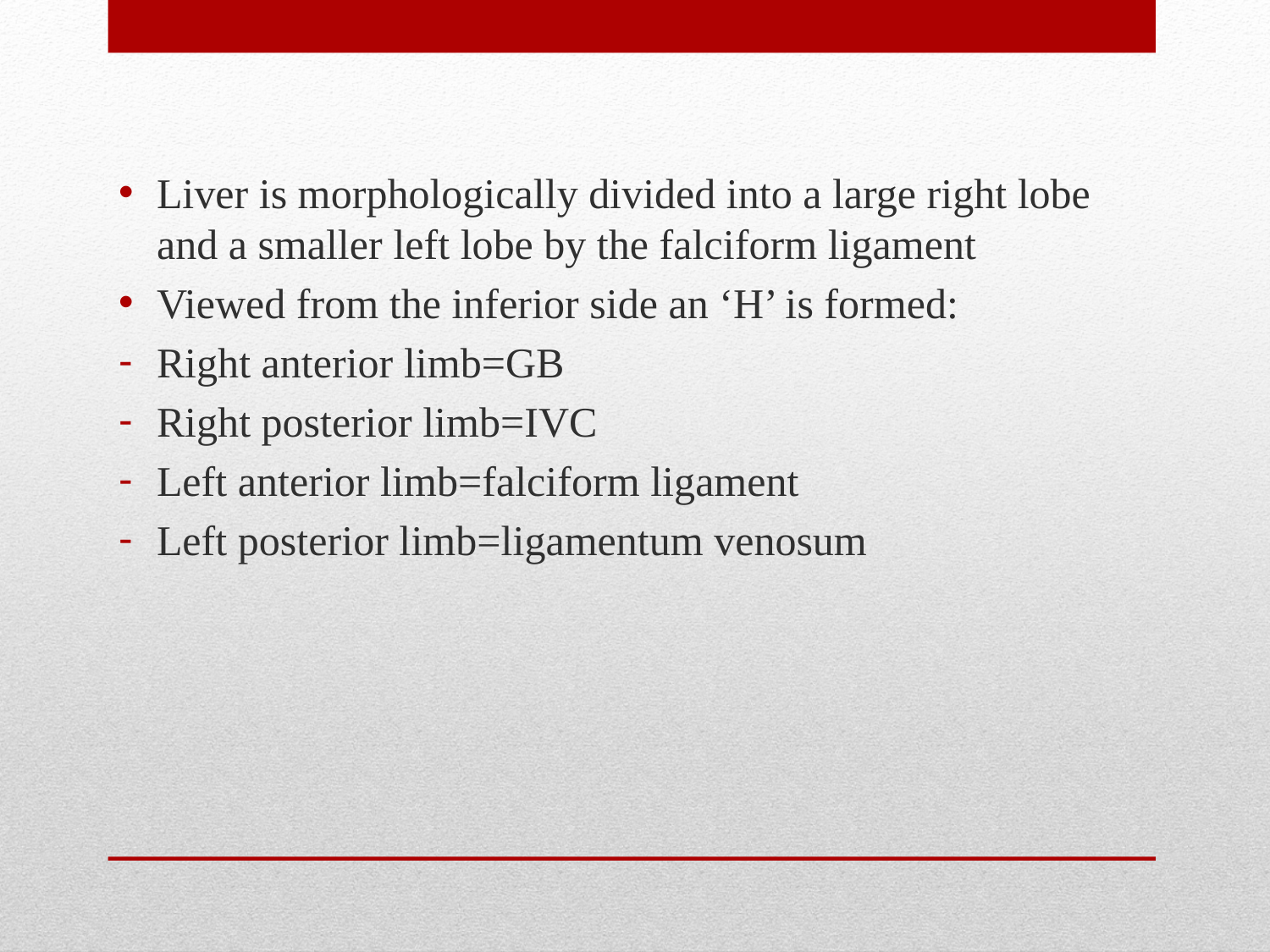

Liver is morphologically divided into a large right lobe and a smaller left lobe by the falciform ligament
Viewed from the inferior side an ‘H’ is formed:
Right anterior limb=GB
Right posterior limb=IVC
Left anterior limb=falciform ligament
Left posterior limb=ligamentum venosum
#